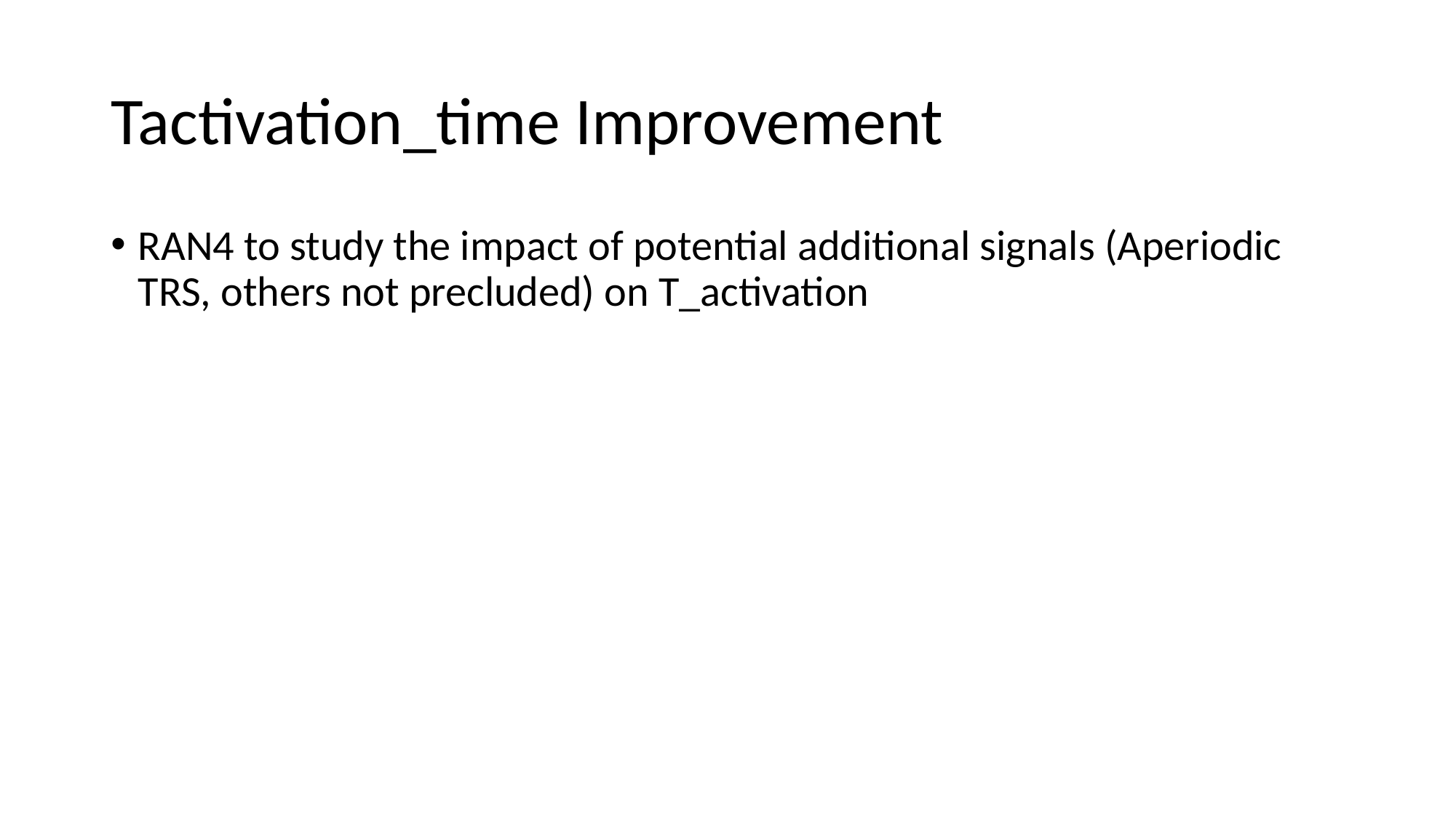

# Tactivation_time Improvement
RAN4 to study the impact of potential additional signals (Aperiodic TRS, others not precluded) on T_activation